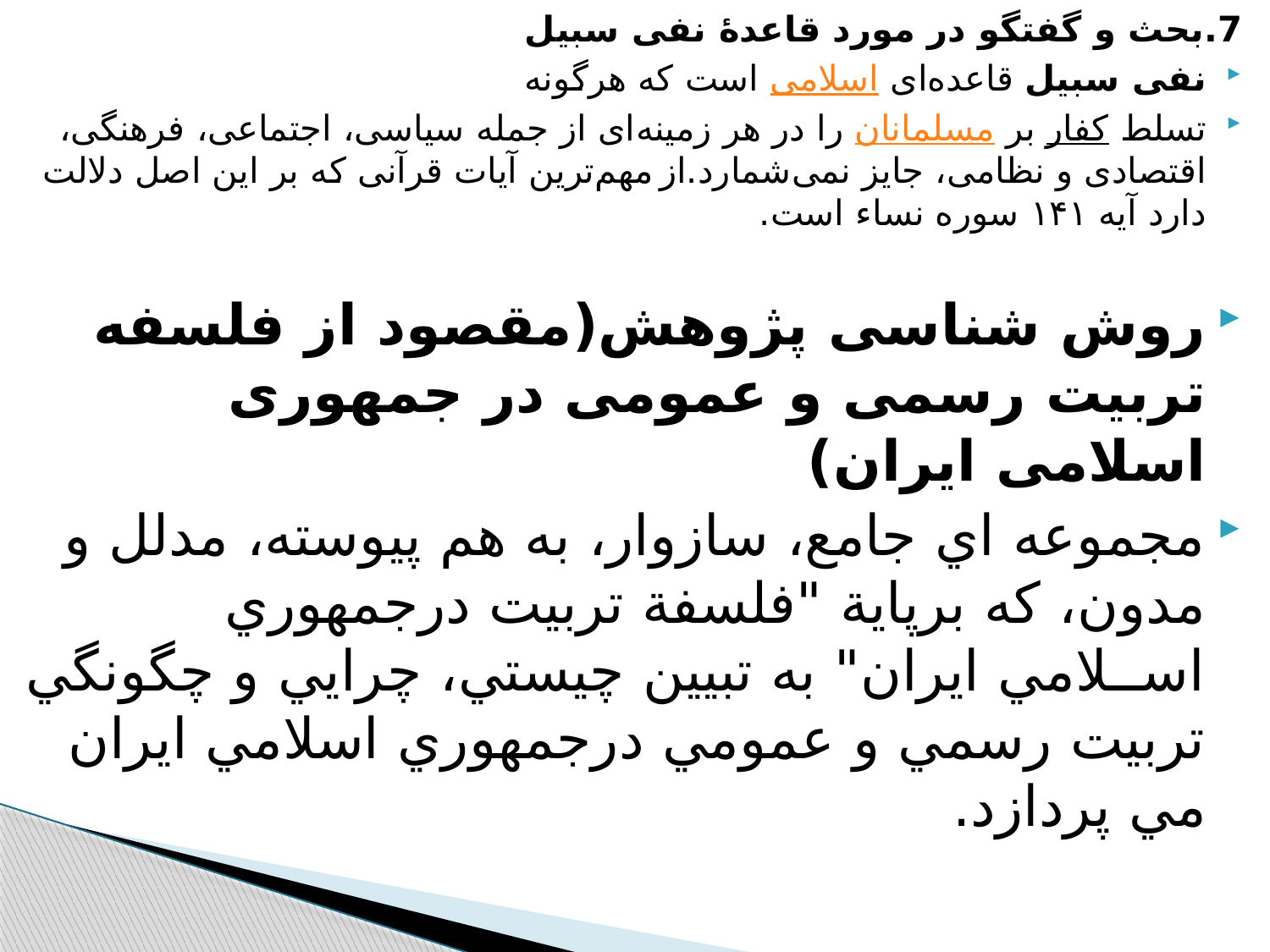

7.بحث و گفتگو در مورد قاعدۀ نفی سبیل
نفی سبیل قاعده‌ای اسلامی است که هرگونه
تسلط کفار بر مسلمانان را در هر زمینه‌ای از جمله سیاسی، اجتماعی، فرهنگی، اقتصادی و نظامی، جایز نمی‌شمارد.از مهم‌ترین آیات قرآنی که بر این اصل دلالت دارد آیه ۱۴۱ سوره نساء است.

روش شناسی پژوهش(مقصود از فلسفه تربیت رسمی و عمومی در جمهوری اسلامی ایران)
مجموعه اي جامع، سازوار، به هم پيوسته، مدلل و مدون، که برپاية "فلسفة تربيت درجمهوري اســلامي ايران" به تبيين چيستي، چرايي و چگونگي تربيت رسمي و عمومي درجمهوري اسلامي ايران مي پردازد.